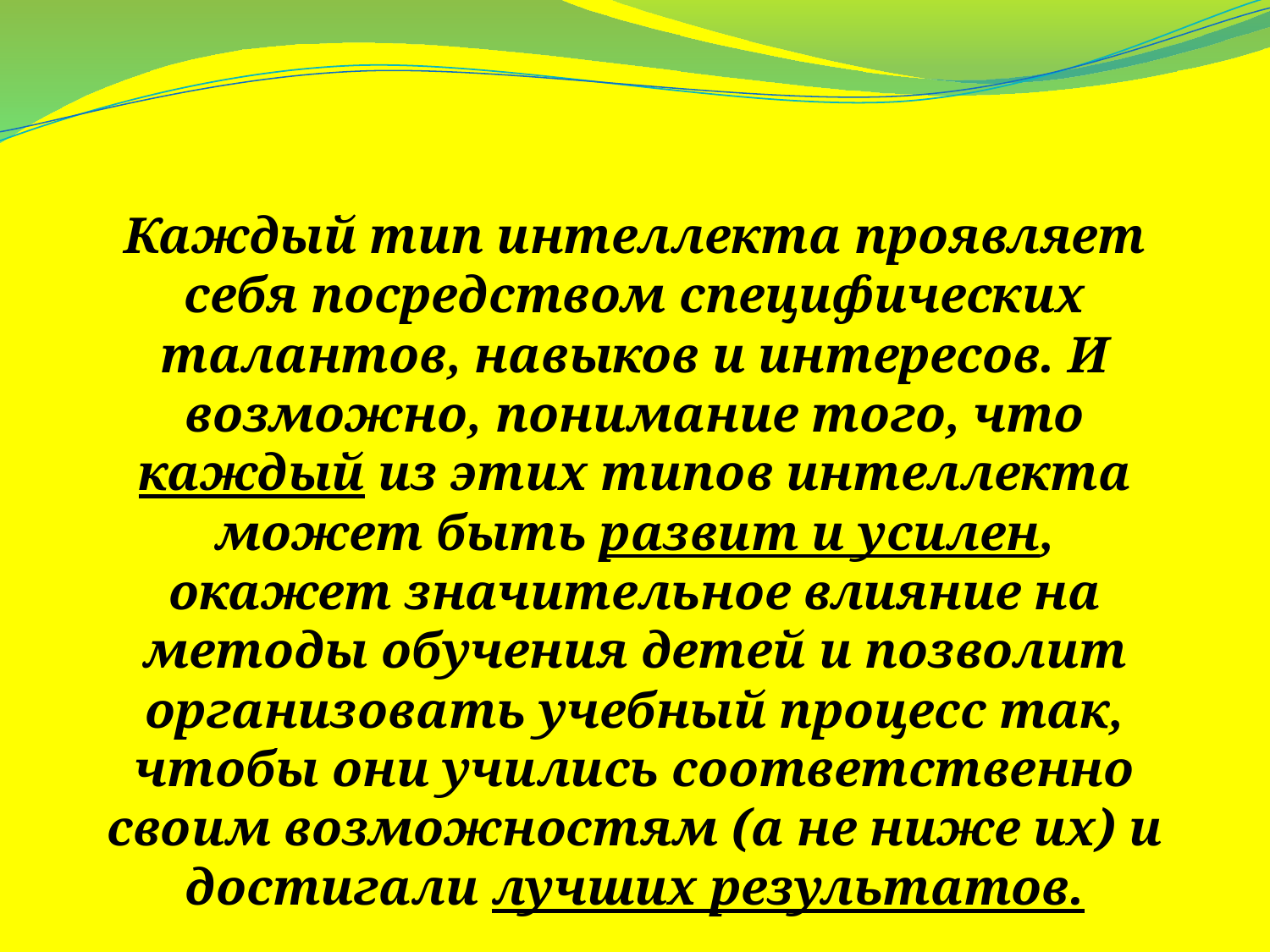

Каждый тип интеллекта проявляет себя посредством специфических талантов, навыков и интересов. И возможно, понимание того, что каждый из этих типов интеллекта может быть развит и усилен, окажет значительное влияние на методы обучения детей и позволит организовать учебный процесс так, чтобы они учились соответственно своим возможностям (а не ниже их) и достигали лучших результатов.